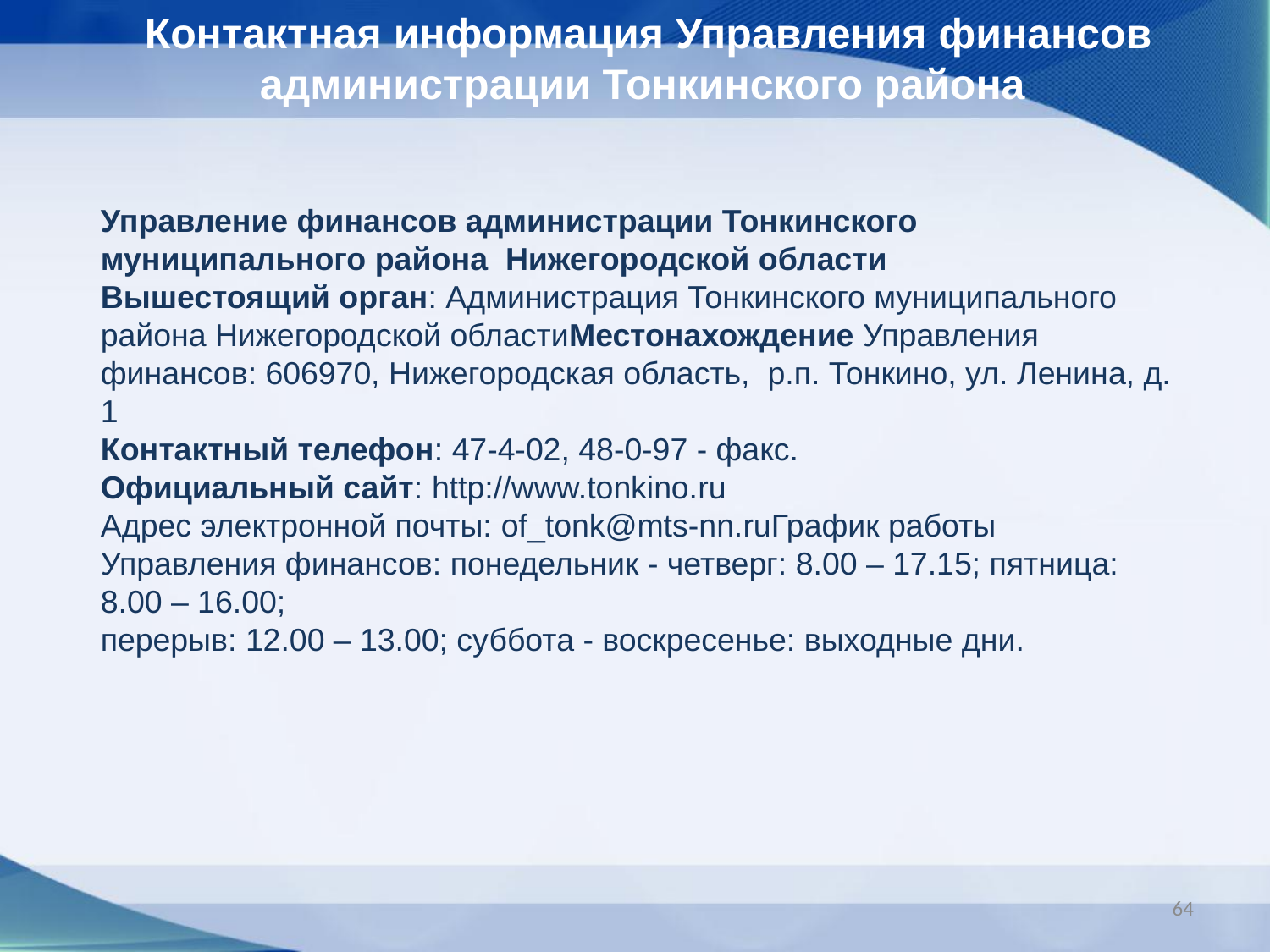

Контактная информация Управления финансов администрации Тонкинского района
Управление финансов администрации Тонкинского муниципального района  Нижегородской области
Вышестоящий орган: Администрация Тонкинского муниципального района Нижегородской области
Местонахождение Управления финансов: 606970, Нижегородская область,  р.п. Тонкино, ул. Ленина, д. 1 
Контактный телефон: 47-4-02, 48-0-97 - факс.
Официальный сайт: http://www.tonkino.ru
Адрес электронной почты: of_tonk@mts-nn.ru
График работы Управления финансов: понедельник - четверг: 8.00 – 17.15; пятница: 8.00 – 16.00;
перерыв: 12.00 – 13.00; суббота - воскресенье: выходные дни.

64